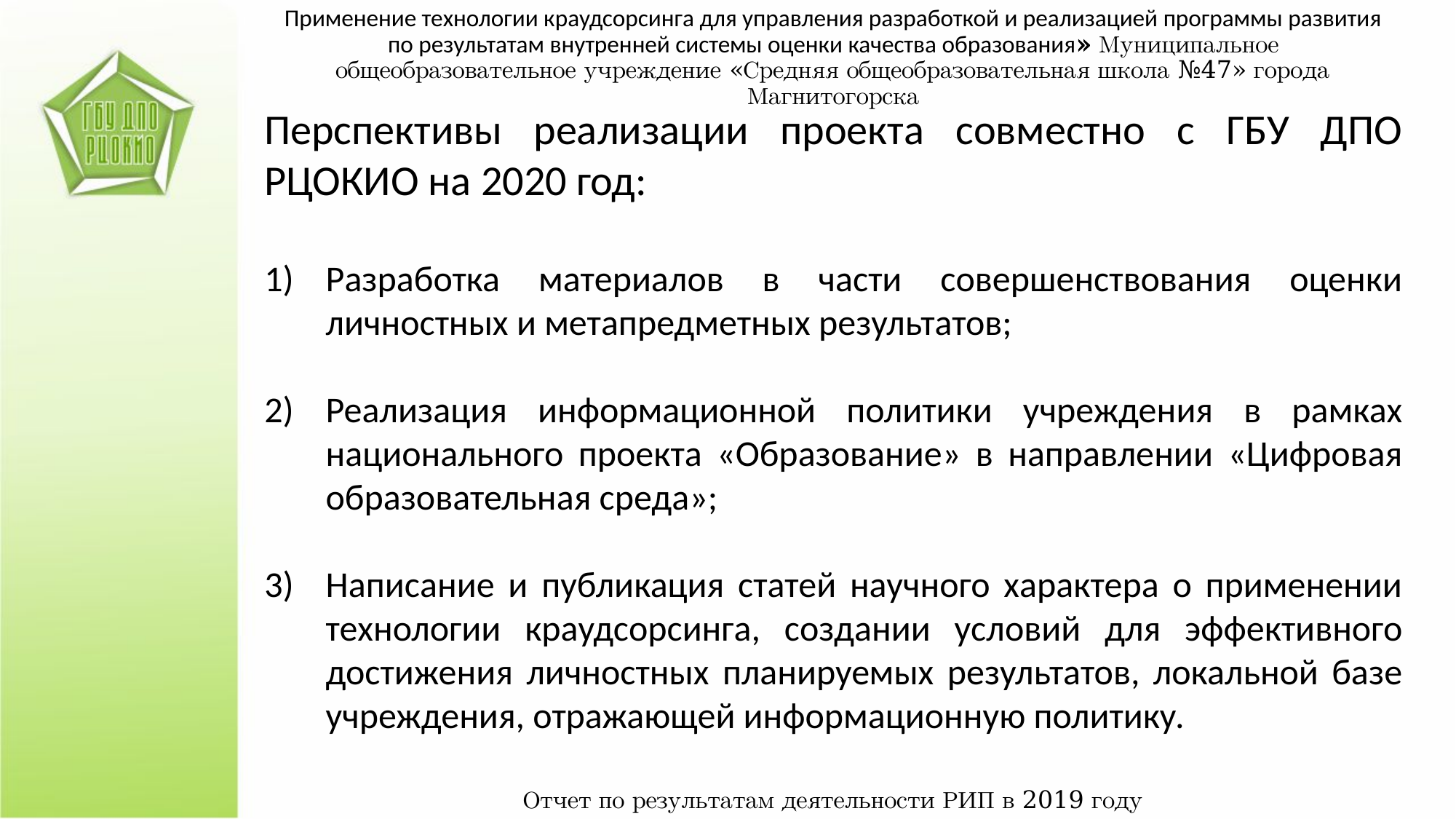

Применение технологии краудсорсинга для управления разработкой и реализацией программы развития по результатам внутренней системы оценки качества образования» Муниципальное общеобразовательное учреждение «Средняя общеобразовательная школа №47» города Магнитогорска
Перспективы реализации проекта совместно с ГБУ ДПО РЦОКИО на 2020 год:

Разработка материалов в части совершенствования оценки личностных и метапредметных результатов;

Реализация информационной политики учреждения в рамках национального проекта «Образование» в направлении «Цифровая образовательная среда»;

Написание и публикация статей научного характера о применении технологии краудсорсинга, создании условий для эффективного достижения личностных планируемых результатов, локальной базе учреждения, отражающей информационную политику.
Отчет по результатам деятельности РИП в 2019 году